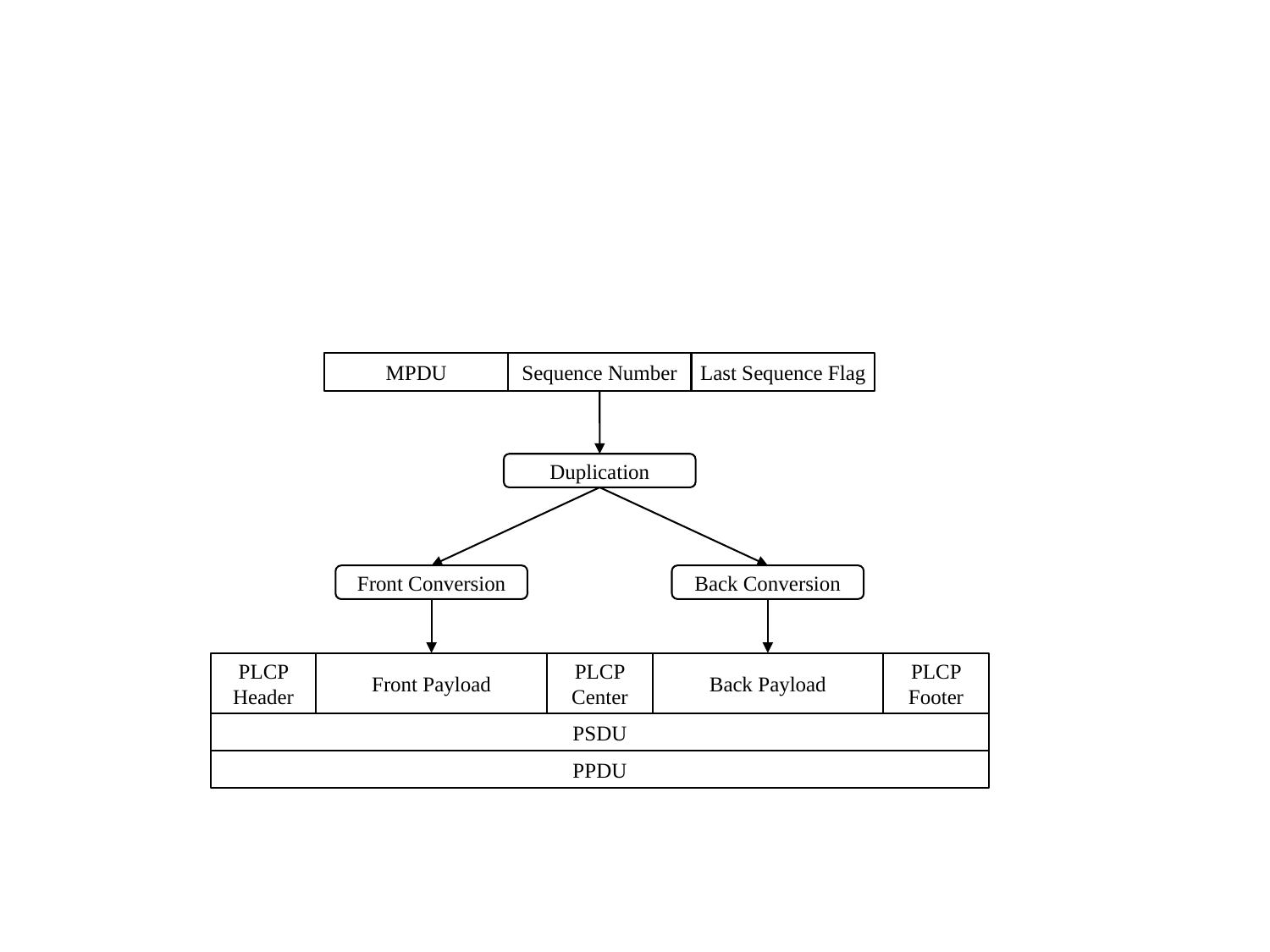

MPDU
Sequence Number
Last Sequence Flag
Duplication
Back Conversion
Front Conversion
PLCP Header
Front Payload
PLCP Center
Back Payload
PLCP Footer
PSDU
PPDU